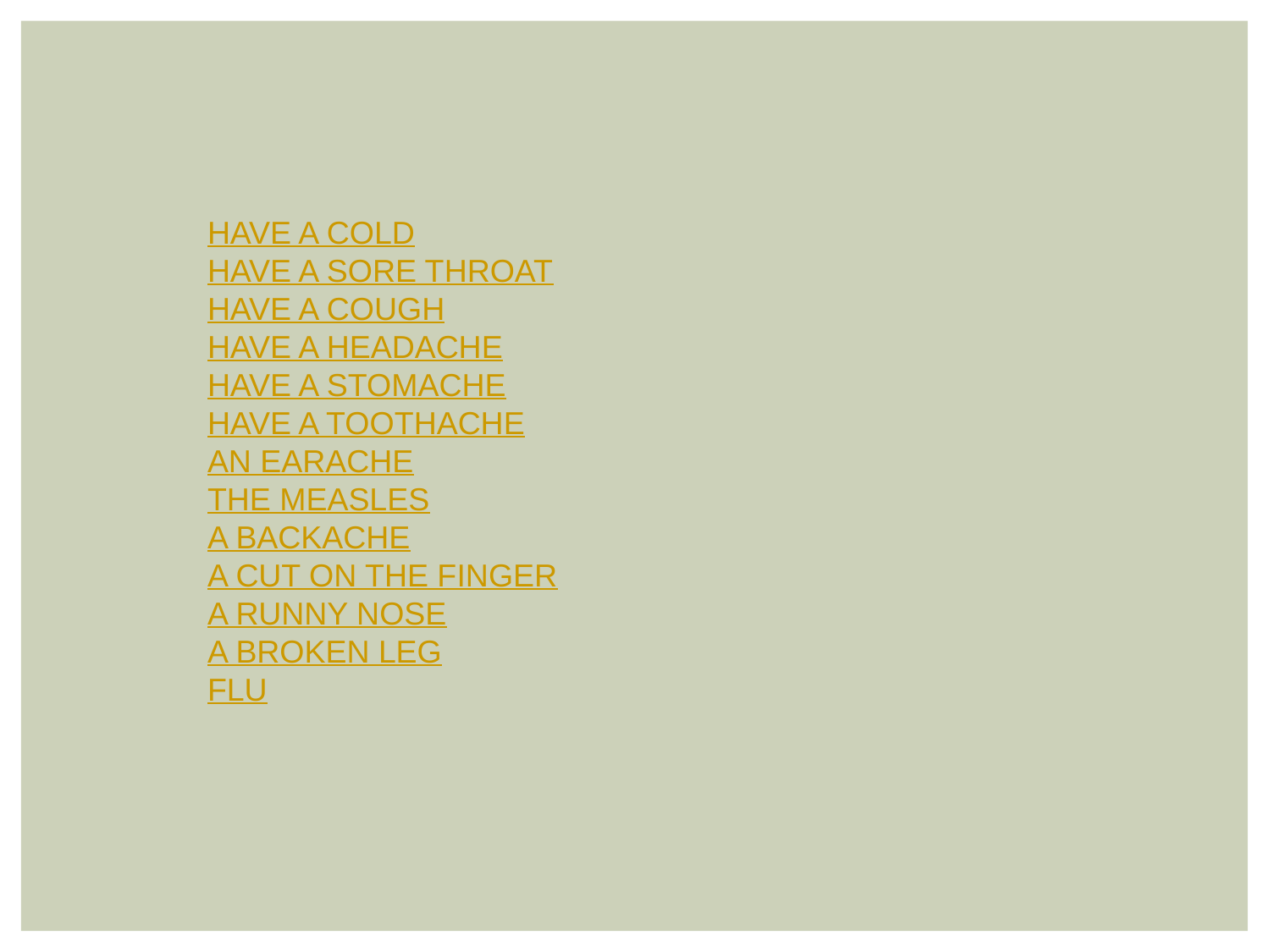

HAVE A COLD
HAVE A SORE THROAT
HAVE A COUGH
HAVE A HEADACHE
HAVE A STOMACHE
HAVE A TOOTHACHE
AN EARACHE
THE MEASLES
A BACKACHE
A CUT ON THE FINGER
A RUNNY NOSE
A BROKEN LEG
FLU